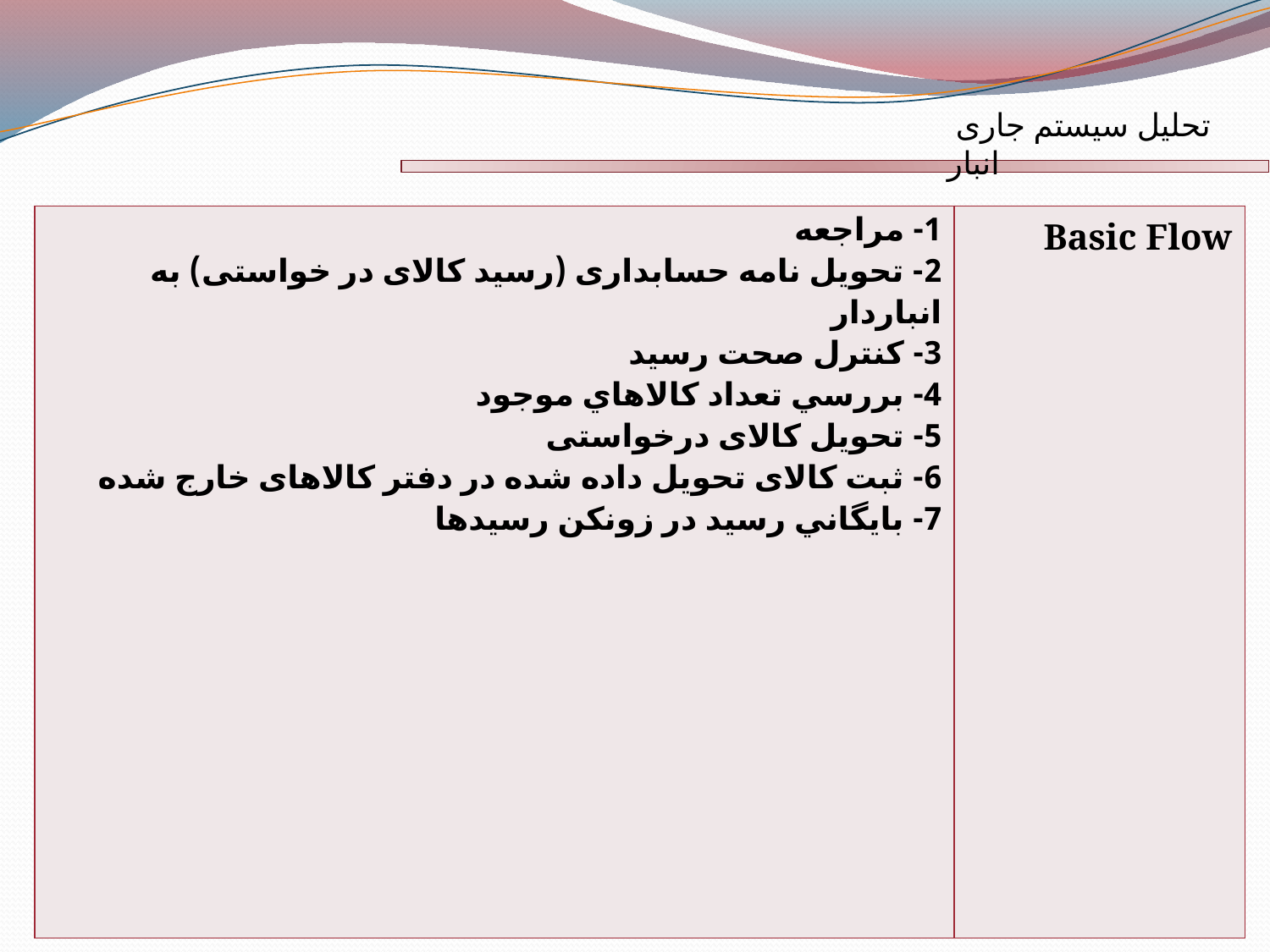

تحلیل سیستم جاری انبار

| 1- مراجعه 2- تحويل نامه حسابداری (رسید کالای در خواستی) به انباردار 3- كنترل صحت رسید 4- بررسي تعداد كالاهاي موجود 5- تحویل کالای درخواستی 6- ثبت کالای تحویل داده شده در دفتر کالاهای خارج شده 7- بايگاني رسید در زونکن رسیدها | Basic Flow |
| --- | --- |